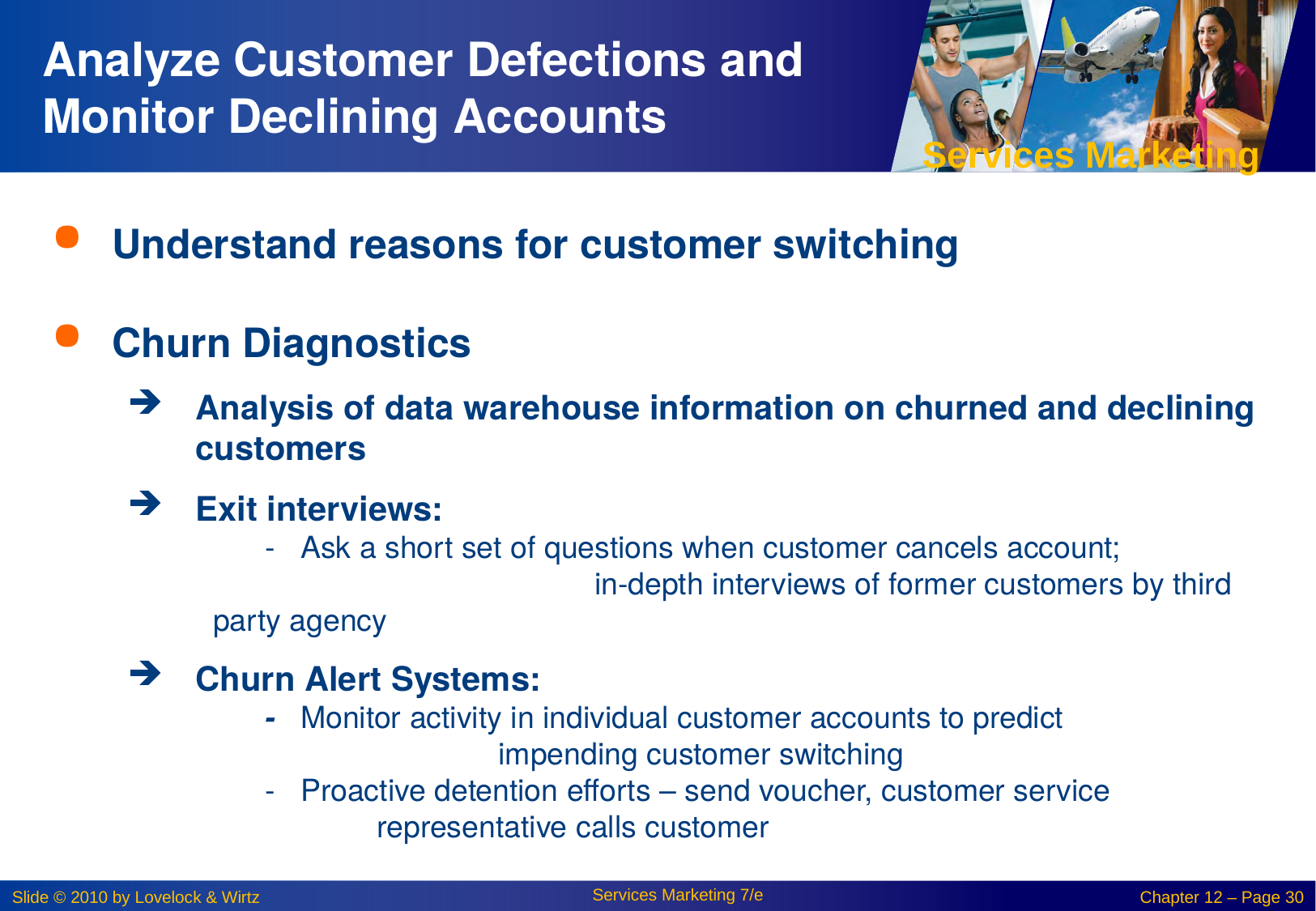

# Analyze Customer Defections and Monitor Declining Accounts
Understand reasons for customer switching
Churn Diagnostics
Analysis of data warehouse information on churned and declining customers
Exit interviews:
-   Ask a short set of questions when customer cancels account;          	    		  in-depth interviews of former customers by third party agency
Churn Alert Systems:
-   Monitor activity in individual customer accounts to predict 	   		     impending customer switching
-   Proactive detention efforts – send voucher, customer service 	  	     representative calls customer